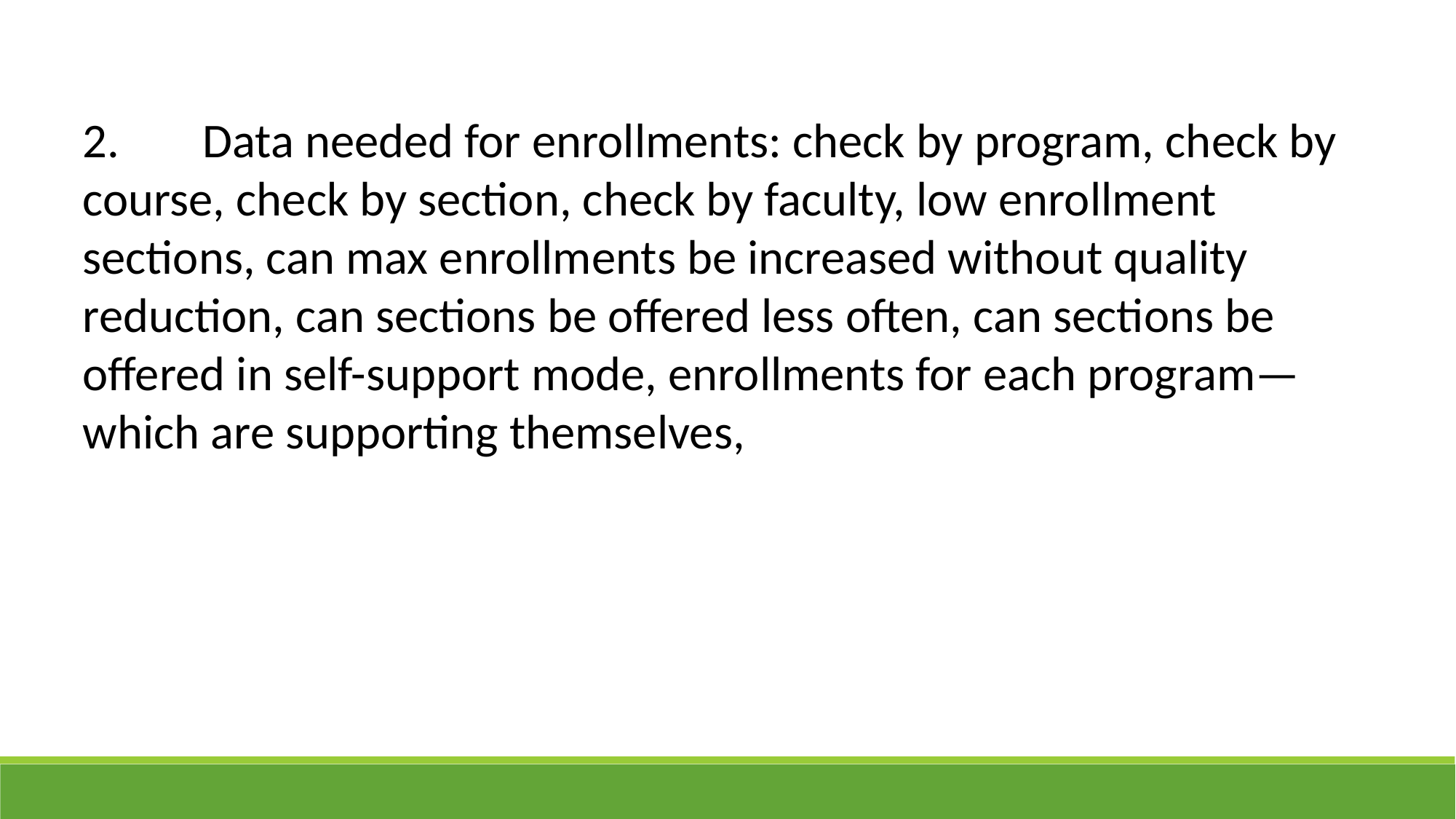

2.	 Data needed for enrollments: check by program, check by course, check by section, check by faculty, low enrollment sections, can max enrollments be increased without quality reduction, can sections be offered less often, can sections be offered in self-support mode, enrollments for each program—which are supporting themselves,